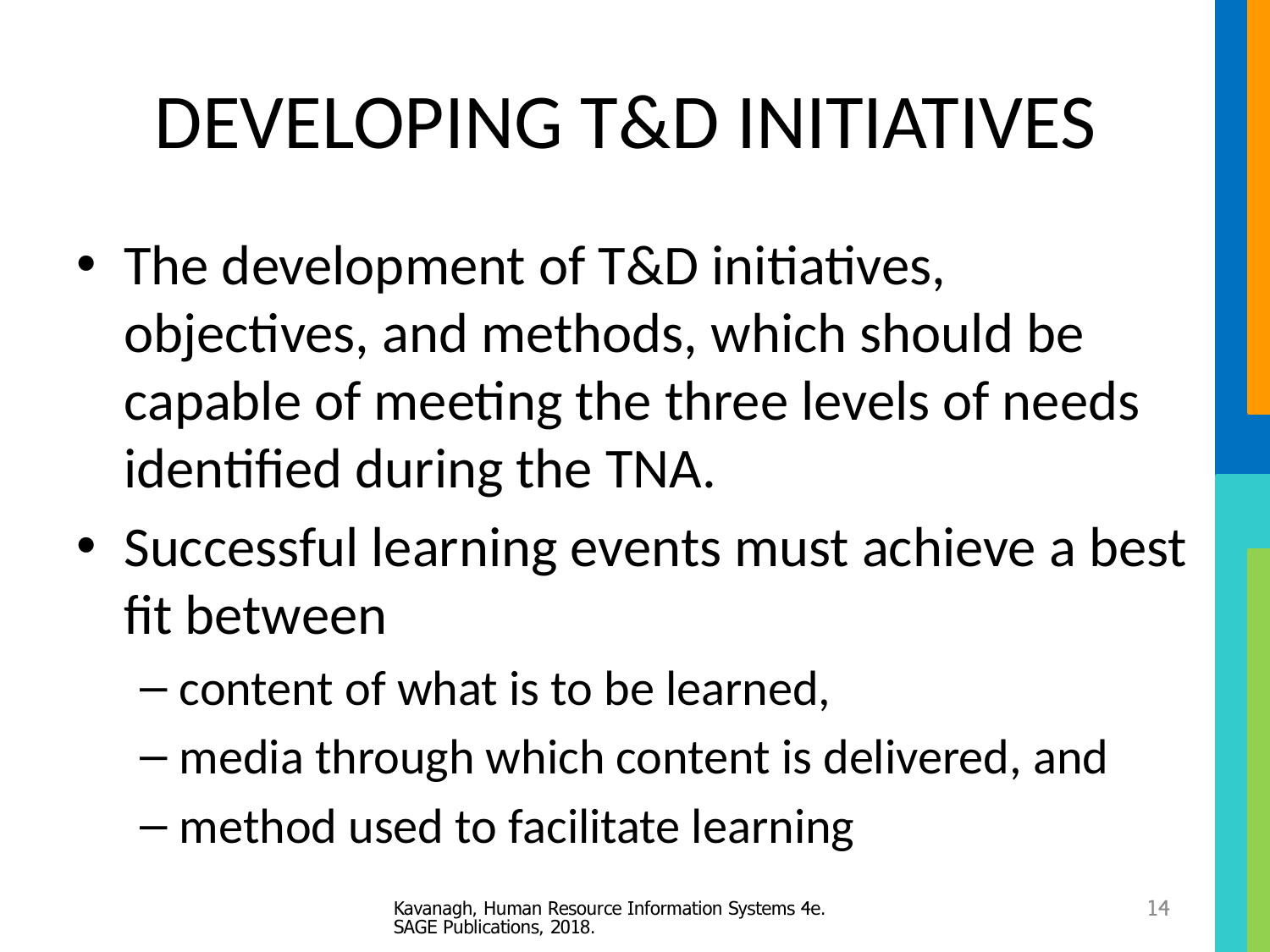

# DEVELOPING T&D INITIATIVES
The development of T&D initiatives, objectives, and methods, which should be capable of meeting the three levels of needs identified during the TNA.
Successful learning events must achieve a best fit between
content of what is to be learned,
media through which content is delivered, and
method used to facilitate learning
Kavanagh, Human Resource Information Systems 4e. SAGE Publications, 2018.
14